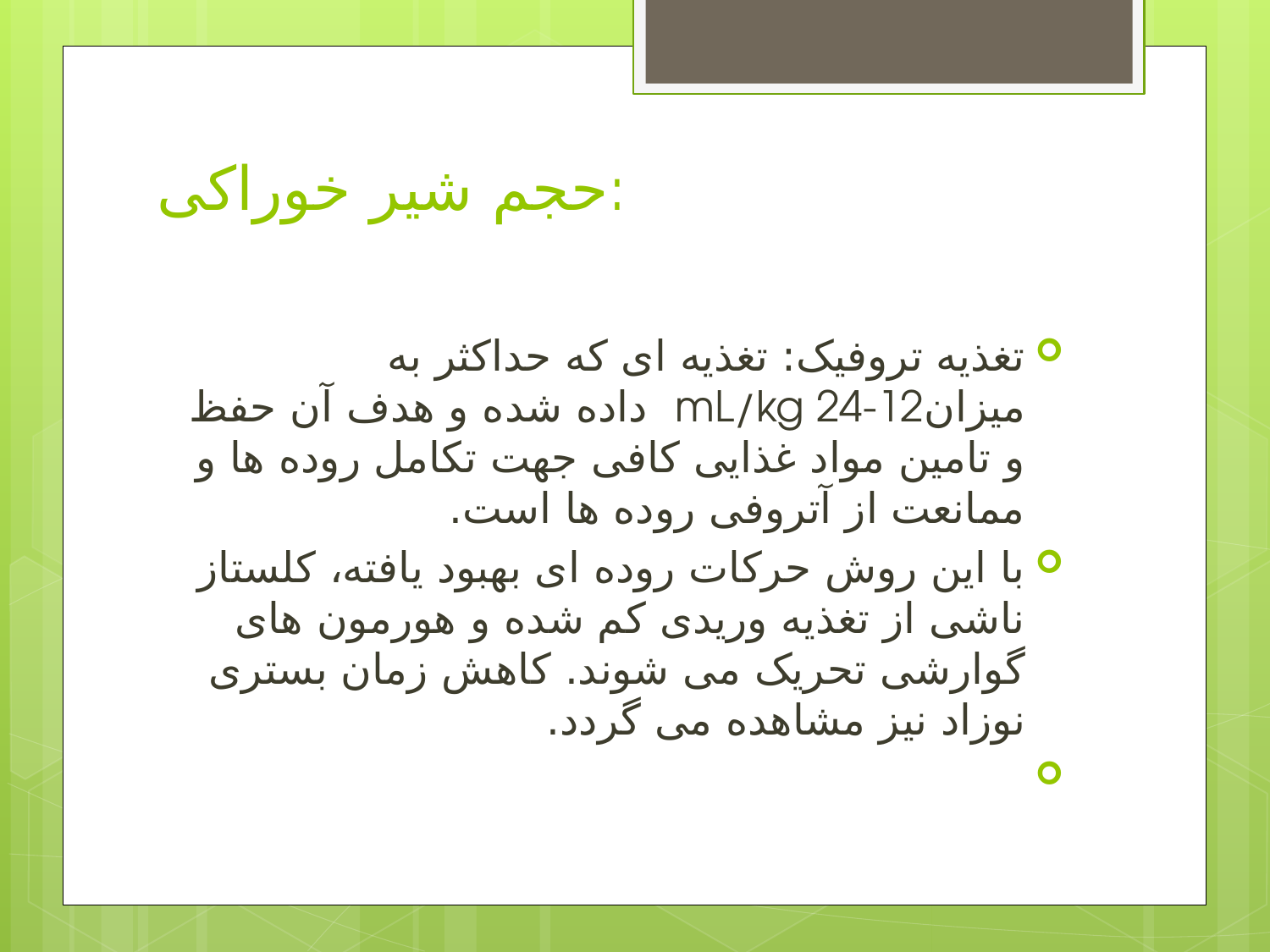

# حجم شیر خوراکی:
تغذیه تروفیک: تغذیه ای که حداکثر به میزانmL/kg 24-12  داده شده و هدف آن حفظ و تامین مواد غذایی کافی جهت تکامل روده ها و ممانعت از آتروفی روده ها است.
با این روش حرکات روده ای بهبود یافته، کلستاز ناشی از تغذیه وریدی کم شده و هورمون های گوارشی تحریک می شوند. کاهش زمان بستری نوزاد نیز مشاهده می گردد.